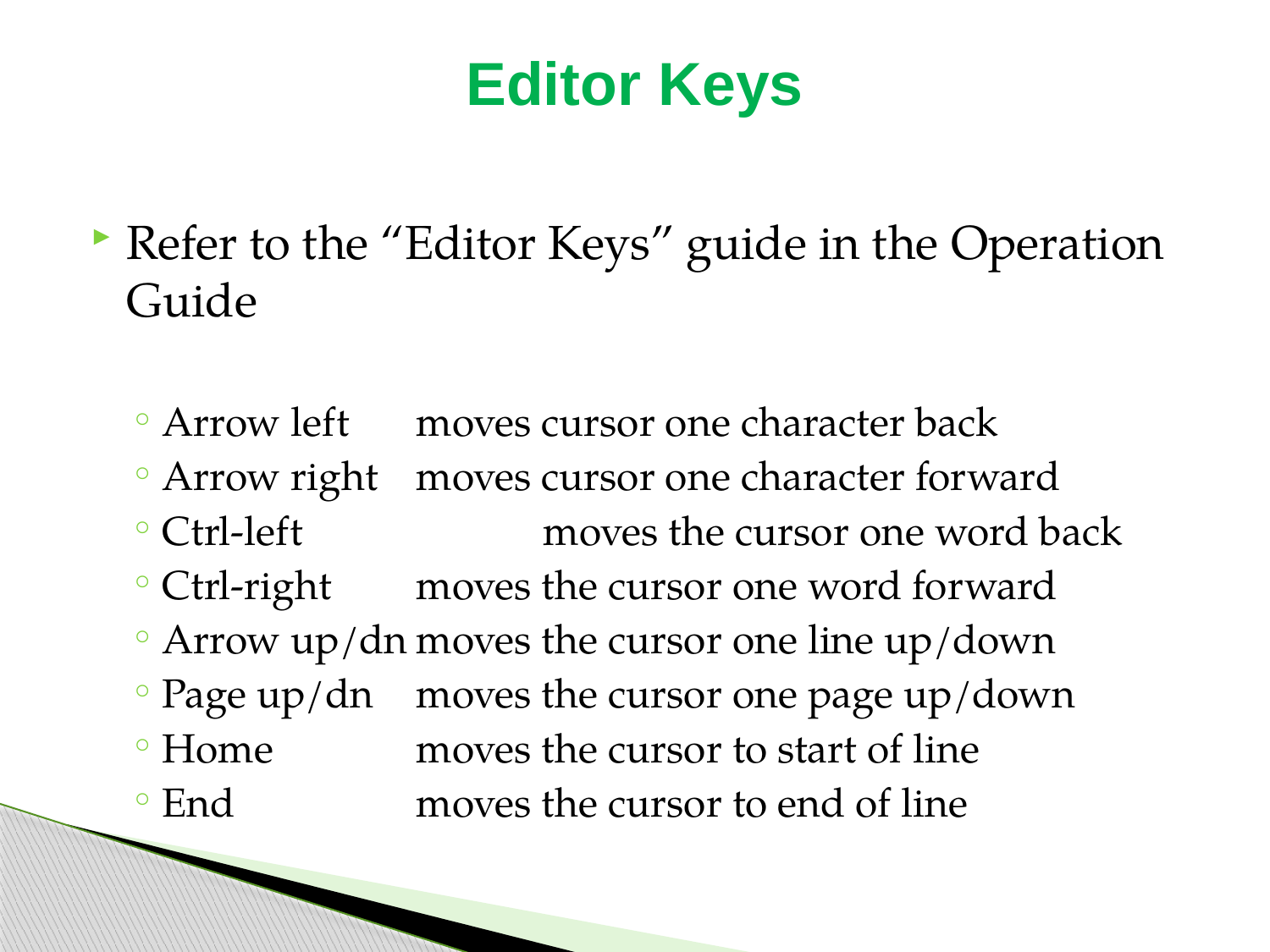

# Editor Keys
Refer to the “Editor Keys” guide in the Operation Guide

Arrow left	moves cursor one character back
Arrow right	moves cursor one character forward
Ctrl-left		moves the cursor one word back
Ctrl-right	moves the cursor one word forward
Arrow up/dn	moves the cursor one line up/down
Page up/dn	moves the cursor one page up/down
Home		moves the cursor to start of line
End		moves the cursor to end of line